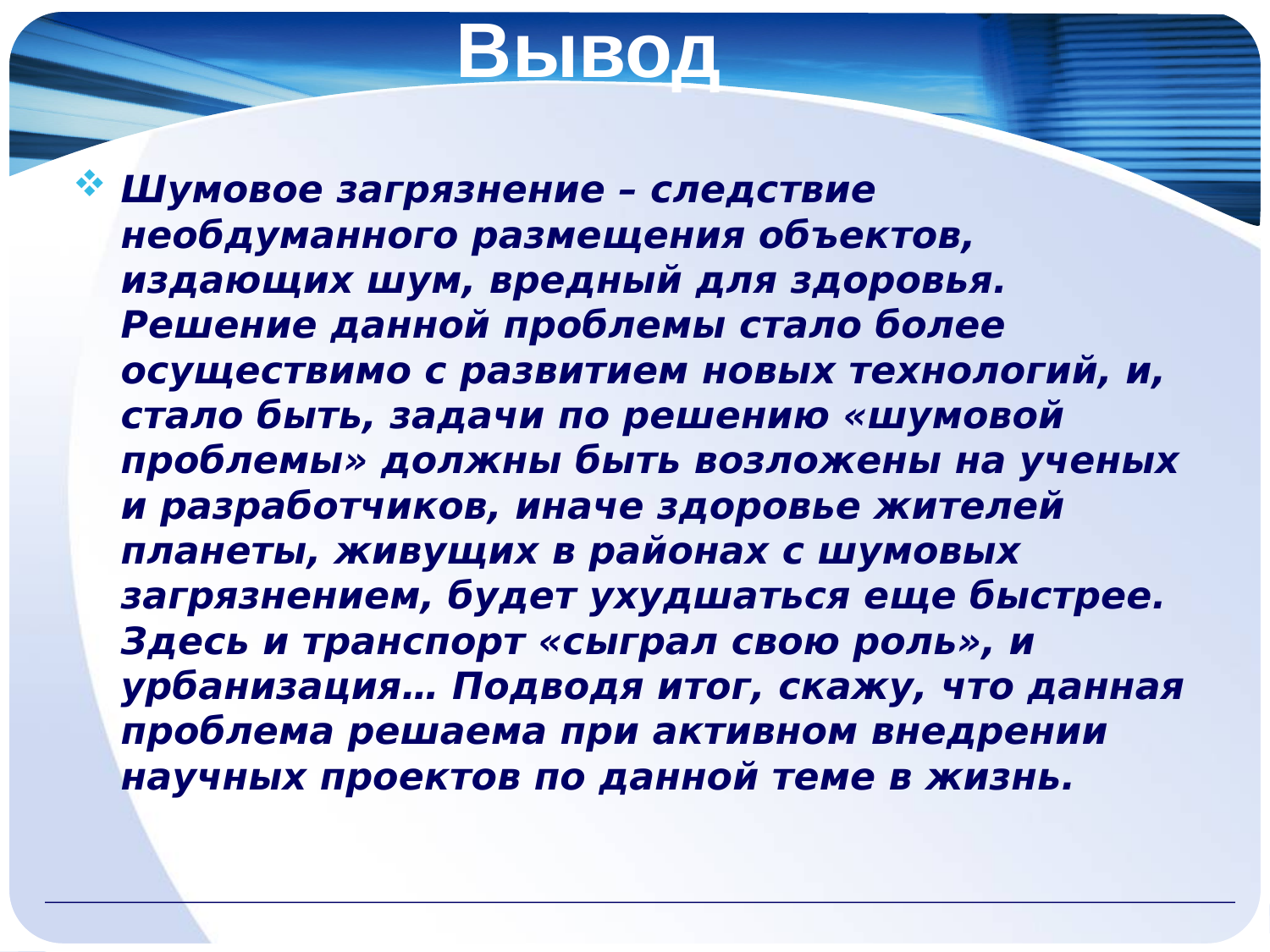

# Вывод
Шумовое загрязнение – следствие необдуманного размещения объектов, издающих шум, вредный для здоровья. Решение данной проблемы стало более осуществимо с развитием новых технологий, и, стало быть, задачи по решению «шумовой проблемы» должны быть возложены на ученых и разработчиков, иначе здоровье жителей планеты, живущих в районах с шумовых загрязнением, будет ухудшаться еще быстрее. Здесь и транспорт «сыграл свою роль», и урбанизация… Подводя итог, скажу, что данная проблема решаема при активном внедрении научных проектов по данной теме в жизнь.